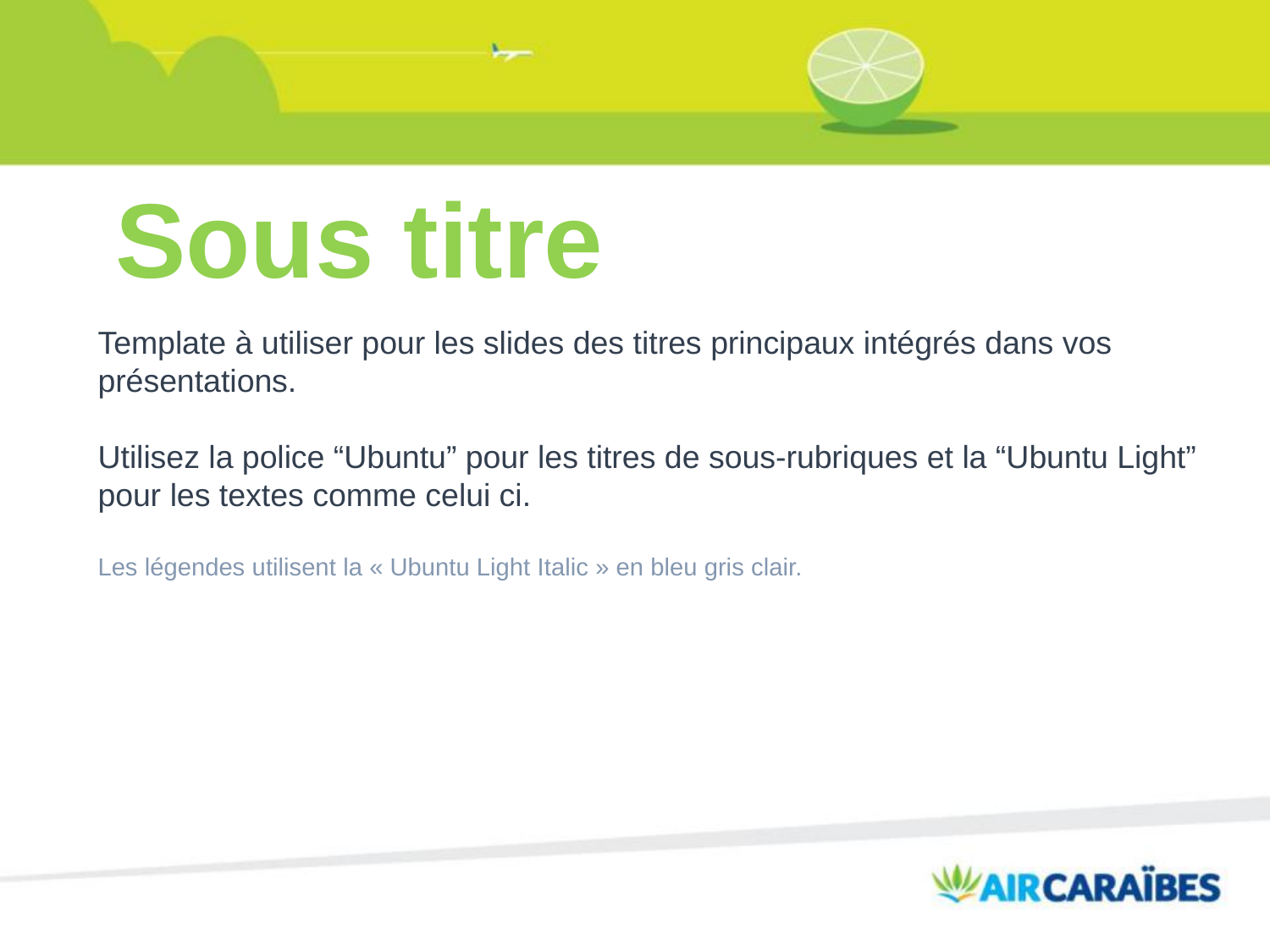

Sous titre
Template à utiliser pour les slides des titres principaux intégrés dans vos présentations.

Utilisez la police “Ubuntu” pour les titres de sous-rubriques et la “Ubuntu Light” pour les textes comme celui ci.

Les légendes utilisent la « Ubuntu Light Italic » en bleu gris clair.